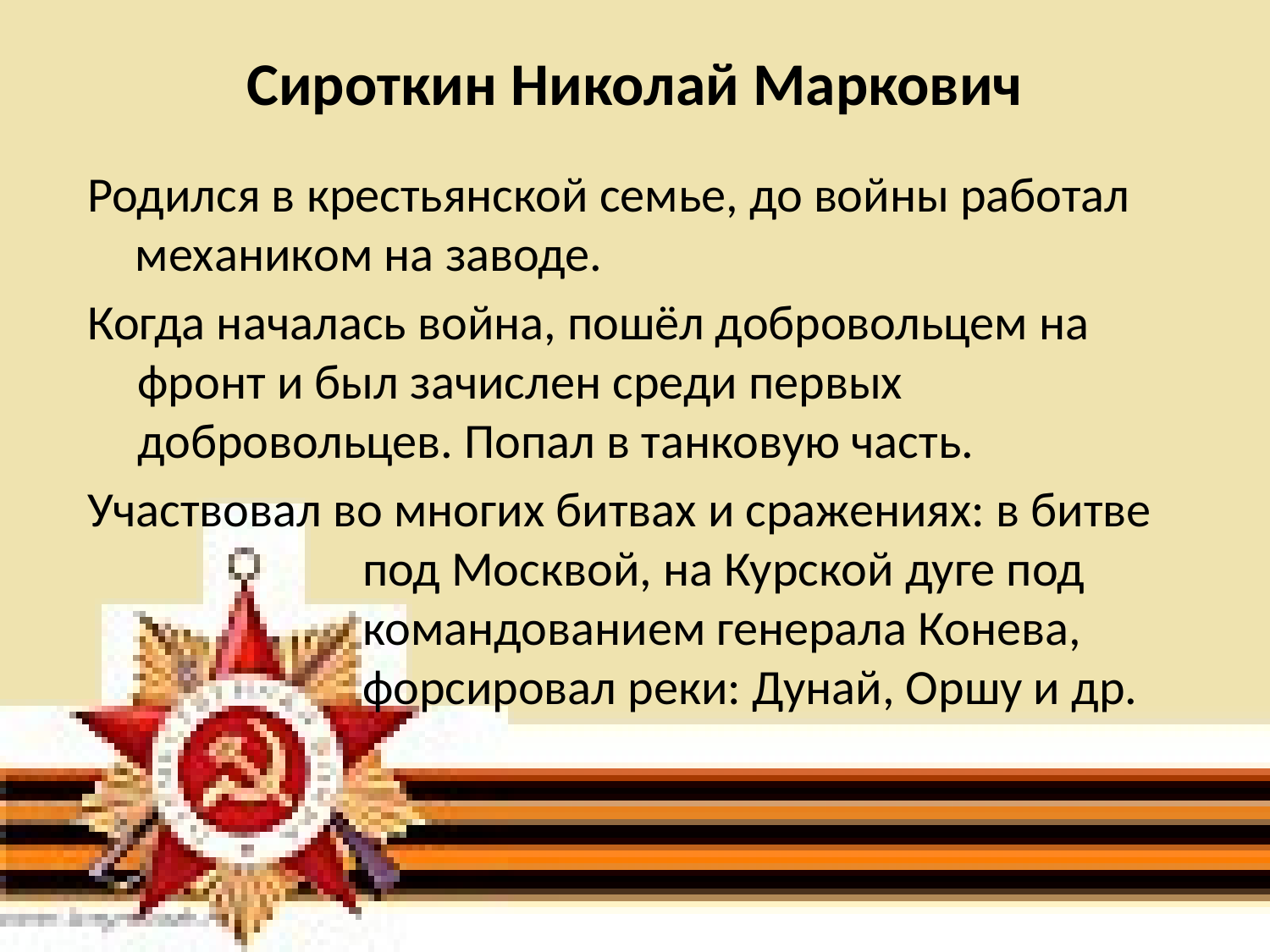

# Сироткин Николай Маркович
Родился в крестьянской семье, до войны работал механиком на заводе.
Когда началась война, пошёл добровольцем на фронт и был зачислен среди первых добровольцев. Попал в танковую часть.
Участвовал во многих битвах и сражениях: в битве под Москвой, на Курской дуге под командованием генерала Конева, форсировал реки: Дунай, Оршу и др.